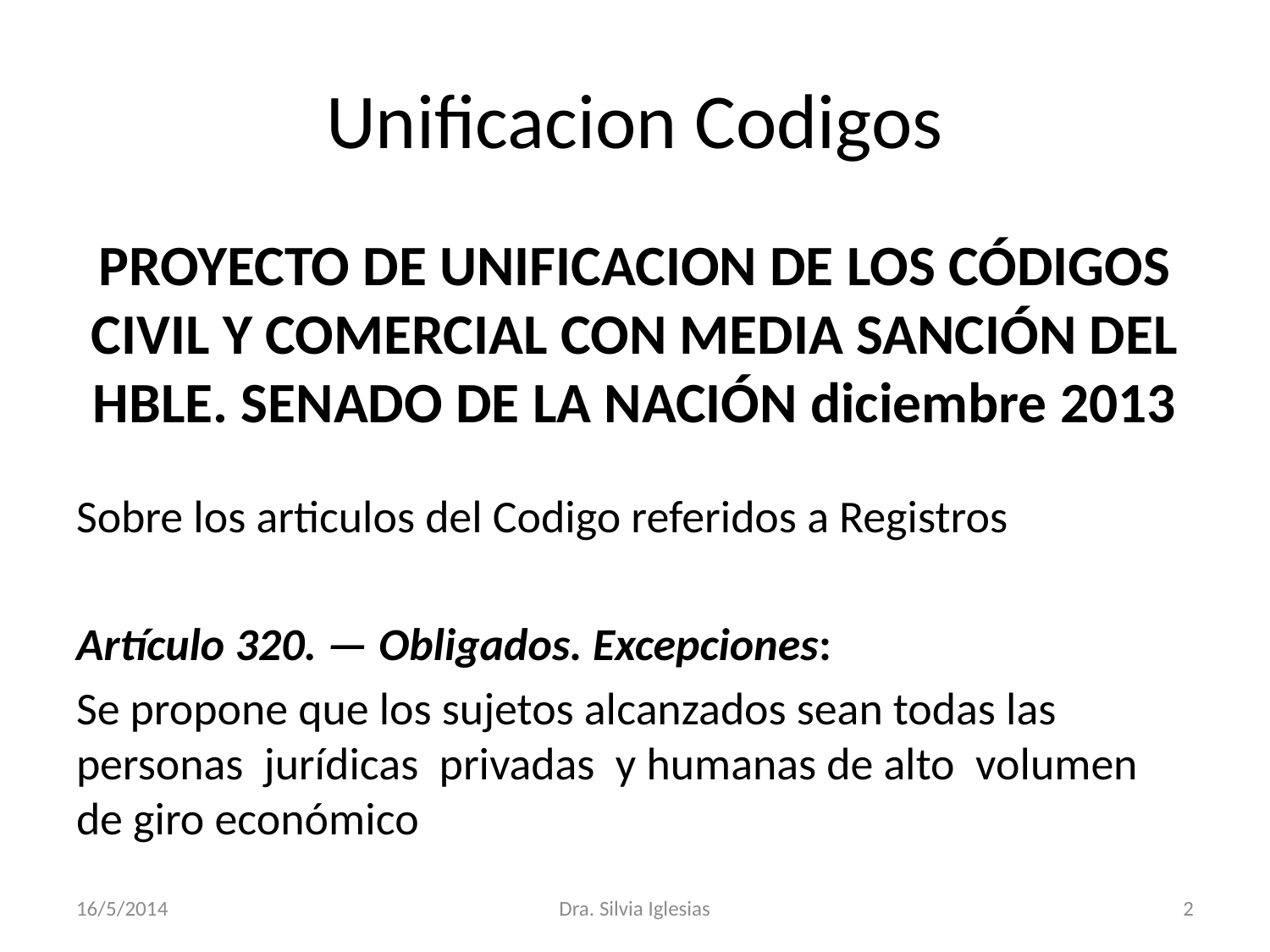

# Unificacion Codigos
PROYECTO DE UNIFICACION DE LOS CÓDIGOS CIVIL Y COMERCIAL CON MEDIA SANCIÓN DEL HBLE. SENADO DE LA NACIÓN diciembre 2013

Sobre los articulos del Codigo referidos a Registros

Artículo 320. — Obligados. Excepciones:
Se propone que los sujetos alcanzados sean todas las personas  jurídicas  privadas  y humanas de alto  volumen de giro económico

16/5/2014
Dra. Silvia Iglesias
2